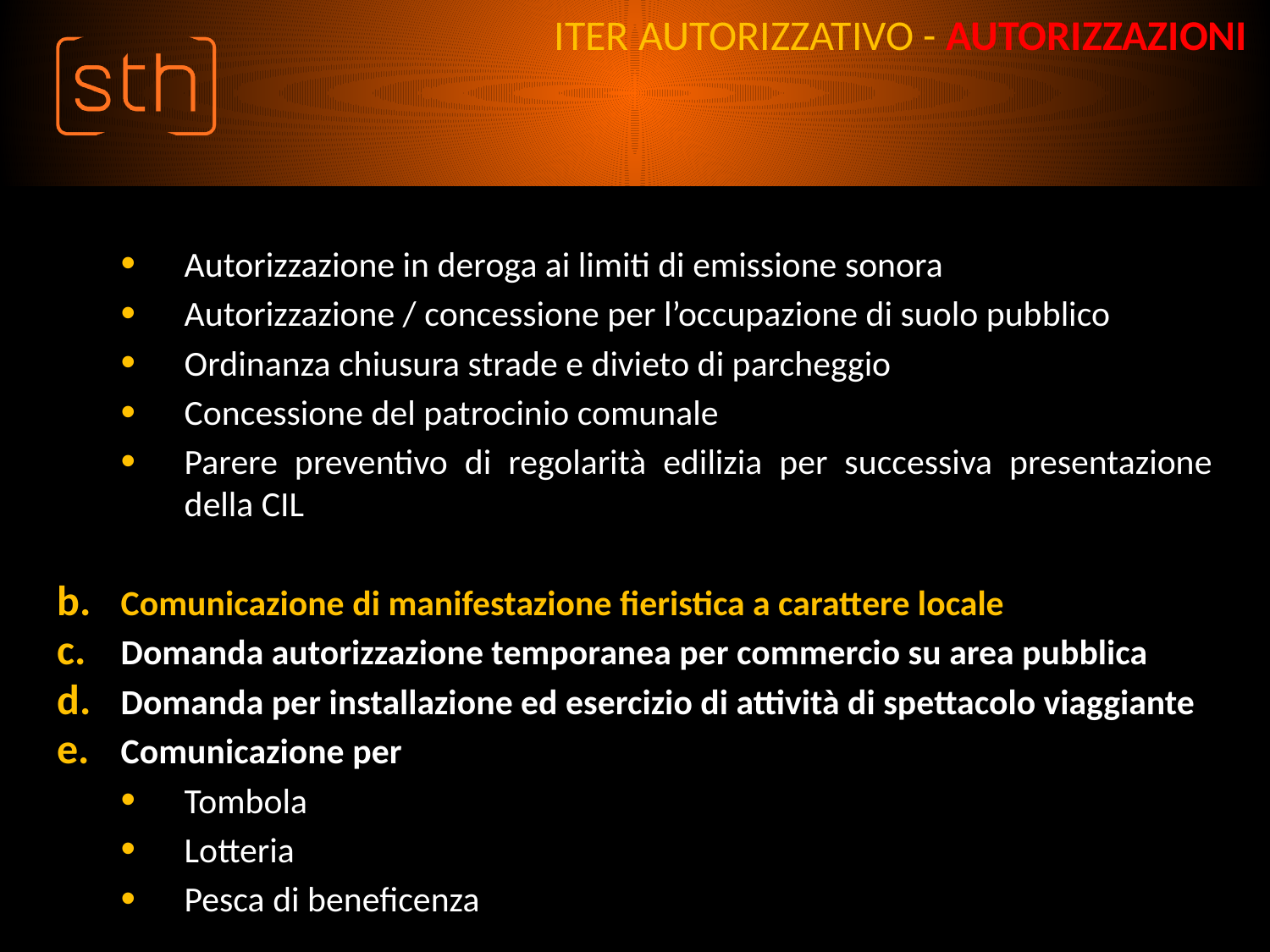

# ITER AUTORIZZATIVO - AUTORIZZAZIONI

Autorizzazione in deroga ai limiti di emissione sonora
Autorizzazione / concessione per l’occupazione di suolo pubblico
Ordinanza chiusura strade e divieto di parcheggio
Concessione del patrocinio comunale
Parere preventivo di regolarità edilizia per successiva presentazione della CIL

Comunicazione di manifestazione fieristica a carattere locale
Domanda autorizzazione temporanea per commercio su area pubblica
Domanda per installazione ed esercizio di attività di spettacolo viaggiante
Comunicazione per
Tombola
Lotteria
Pesca di beneficenza